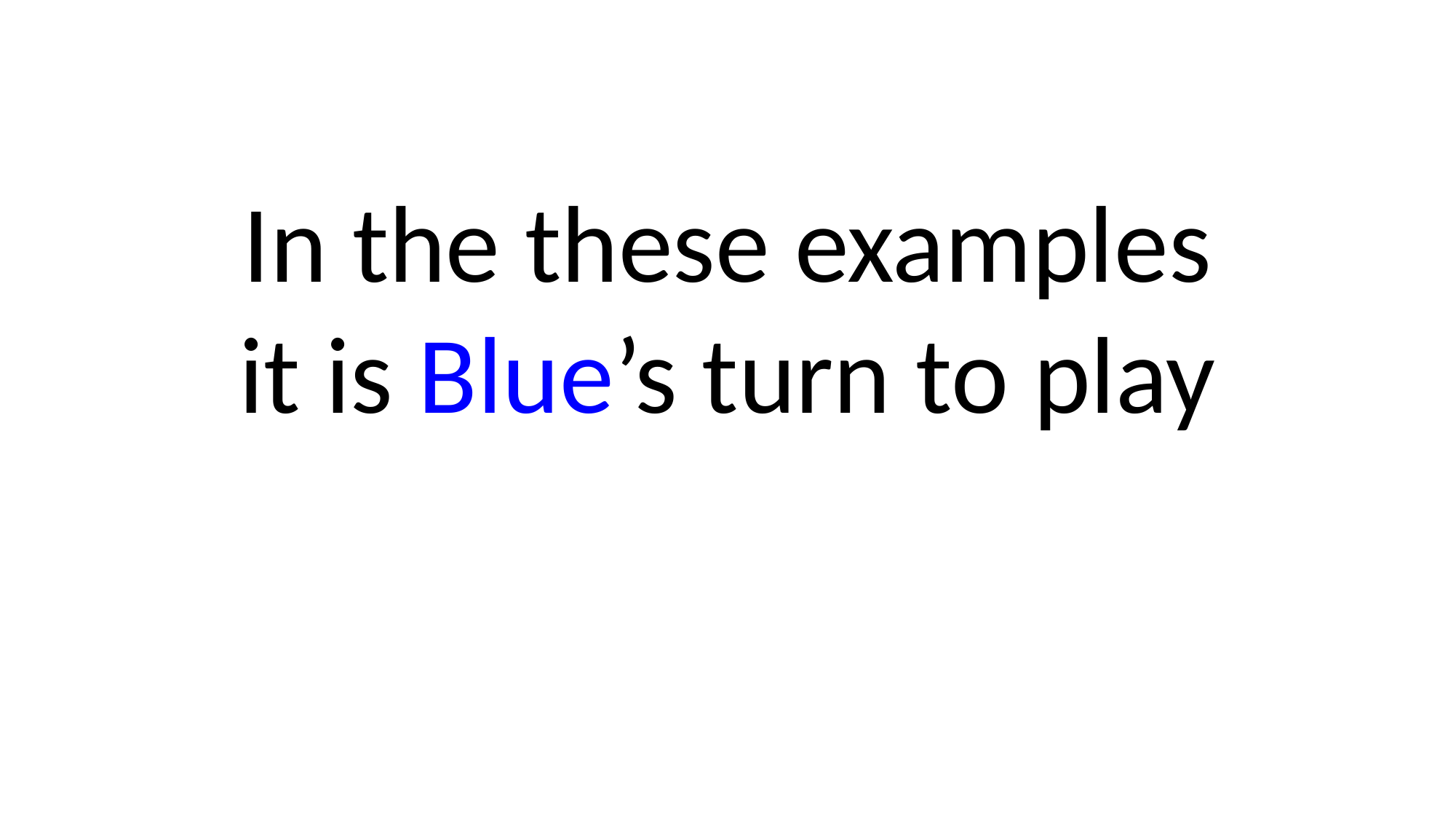

In the these examples
it is Blue’s turn to play